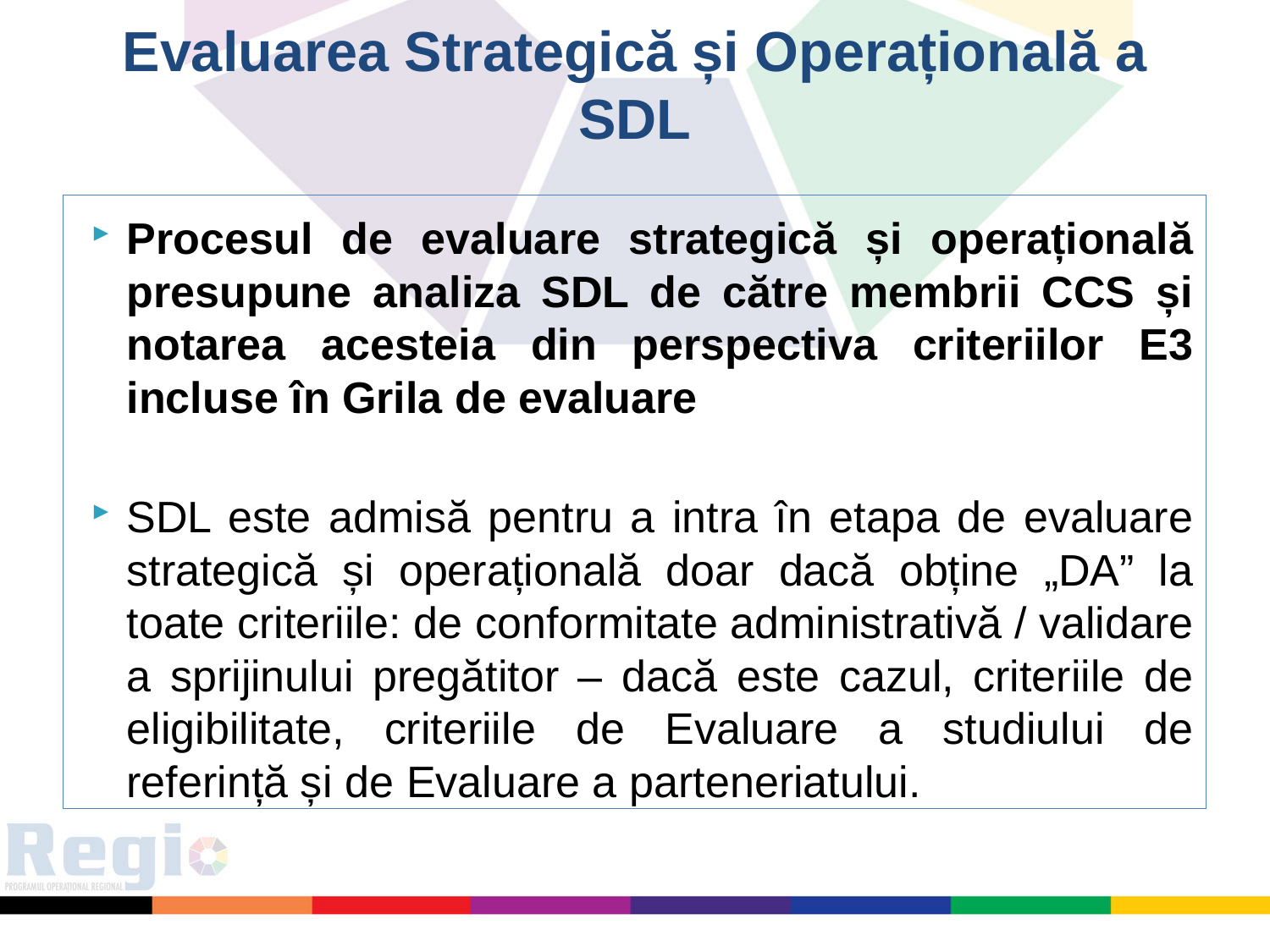

# Evaluarea Strategică și Operațională a SDL

Procesul de evaluare strategică și operațională presupune analiza SDL de către membrii CCS și notarea acesteia din perspectiva criteriilor E3 incluse în Grila de evaluare

SDL este admisă pentru a intra în etapa de evaluare strategică și operațională doar dacă obține „DA” la toate criteriile: de conformitate administrativă / validare a sprijinului pregătitor – dacă este cazul, criteriile de eligibilitate, criteriile de Evaluare a studiului de referință și de Evaluare a parteneriatului.